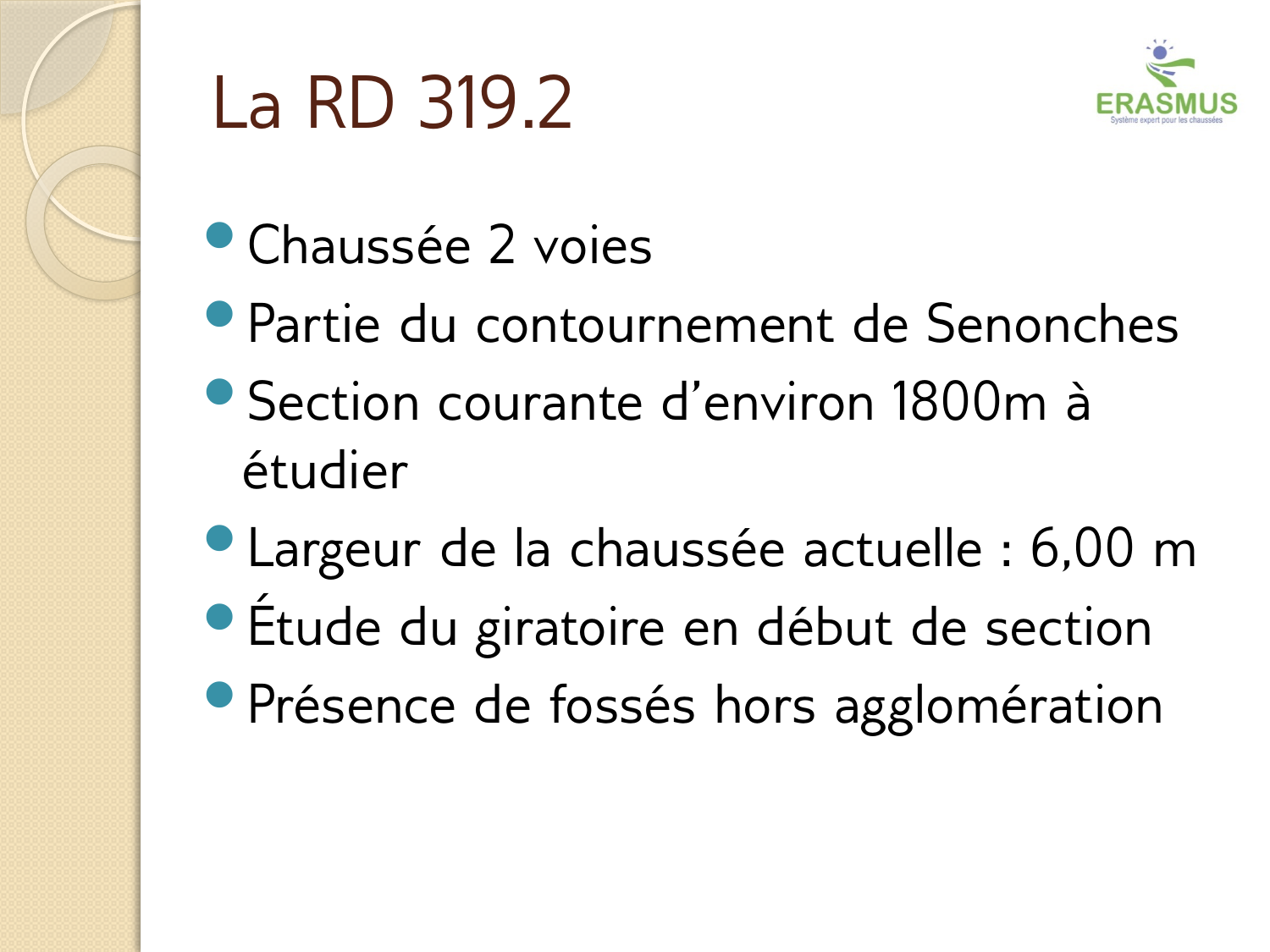

# La RD 319.2
Chaussée 2 voies
Partie du contournement de Senonches
Section courante d’environ 1800m à étudier
Largeur de la chaussée actuelle : 6,00 m
Étude du giratoire en début de section
Présence de fossés hors agglomération